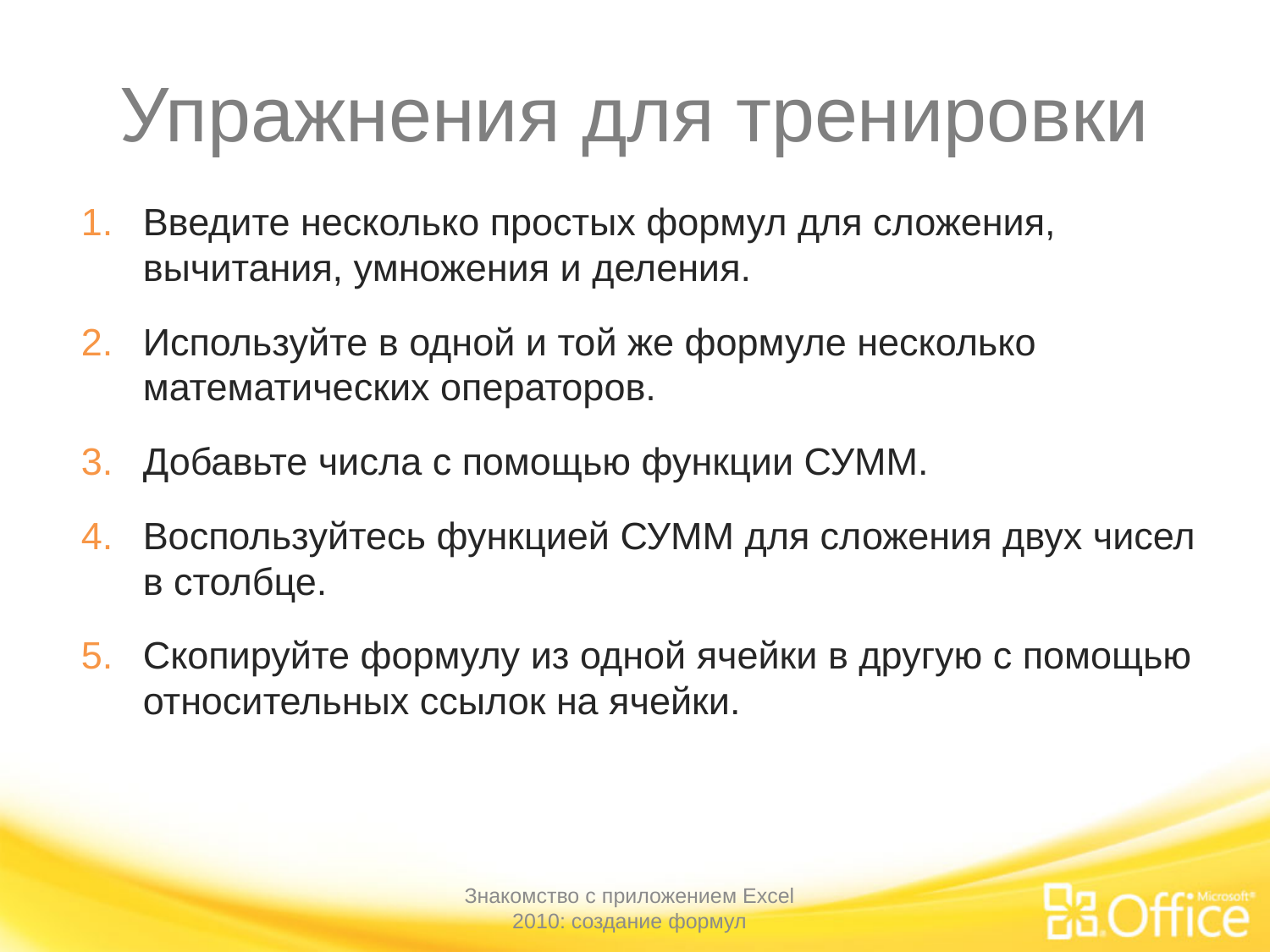

# Упражнения для тренировки
Введите несколько простых формул для сложения, вычитания, умножения и деления.
Используйте в одной и той же формуле несколько математических операторов.
Добавьте числа с помощью функции СУММ.
Воспользуйтесь функцией СУММ для сложения двух чисел в столбце.
Скопируйте формулу из одной ячейки в другую с помощью относительных ссылок на ячейки.
Знакомство с приложением Excel 2010: создание формул